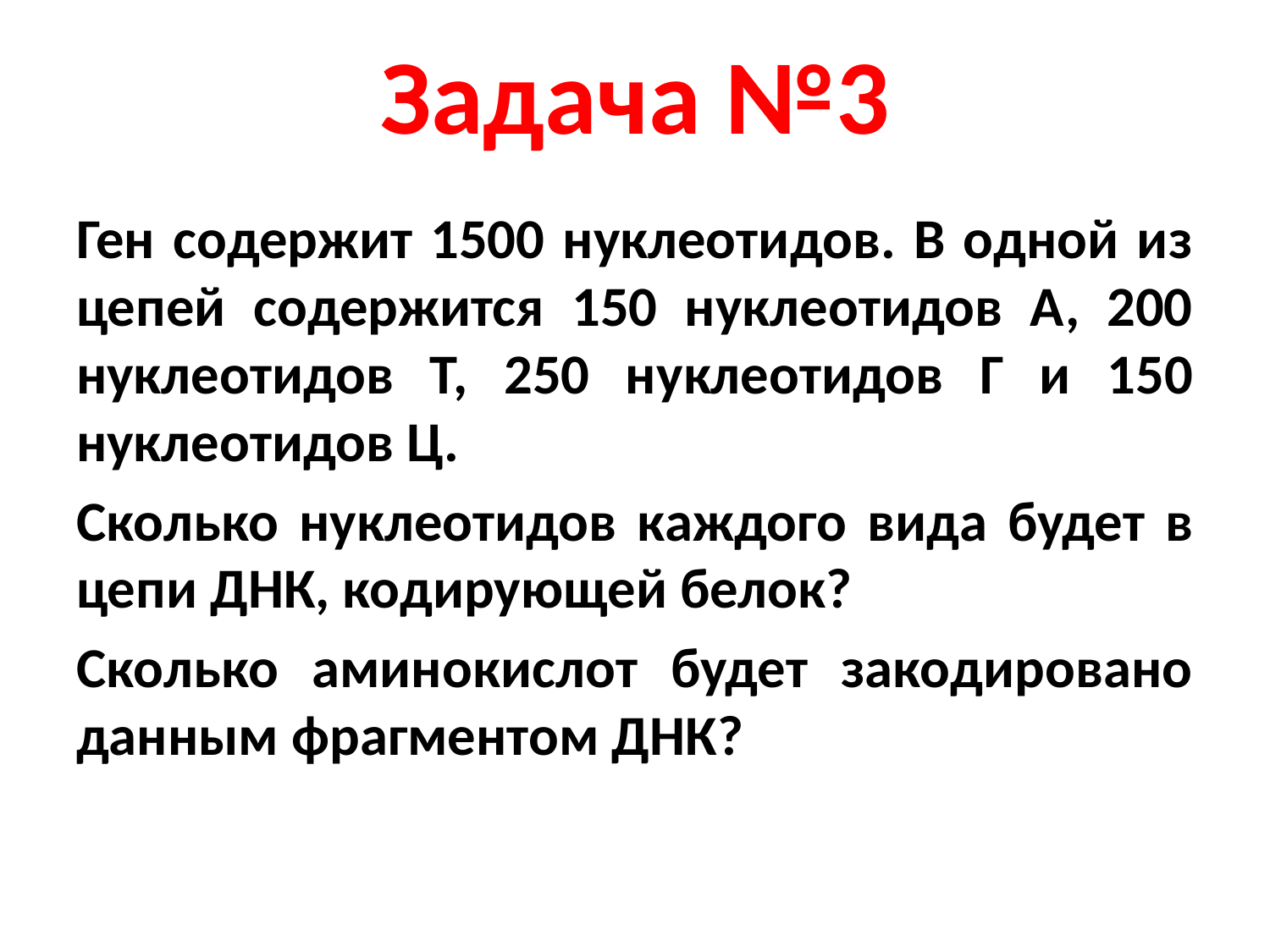

# Задача №3
Ген содержит 1500 нуклеотидов. В одной из цепей содержится 150 нуклеотидов А, 200 нуклеотидов Т, 250 нуклеотидов Г и 150 нуклеотидов Ц.
Сколько нуклеотидов каждого вида будет в цепи ДНК, кодирующей белок?
Сколько аминокислот будет закодировано данным фрагментом ДНК?